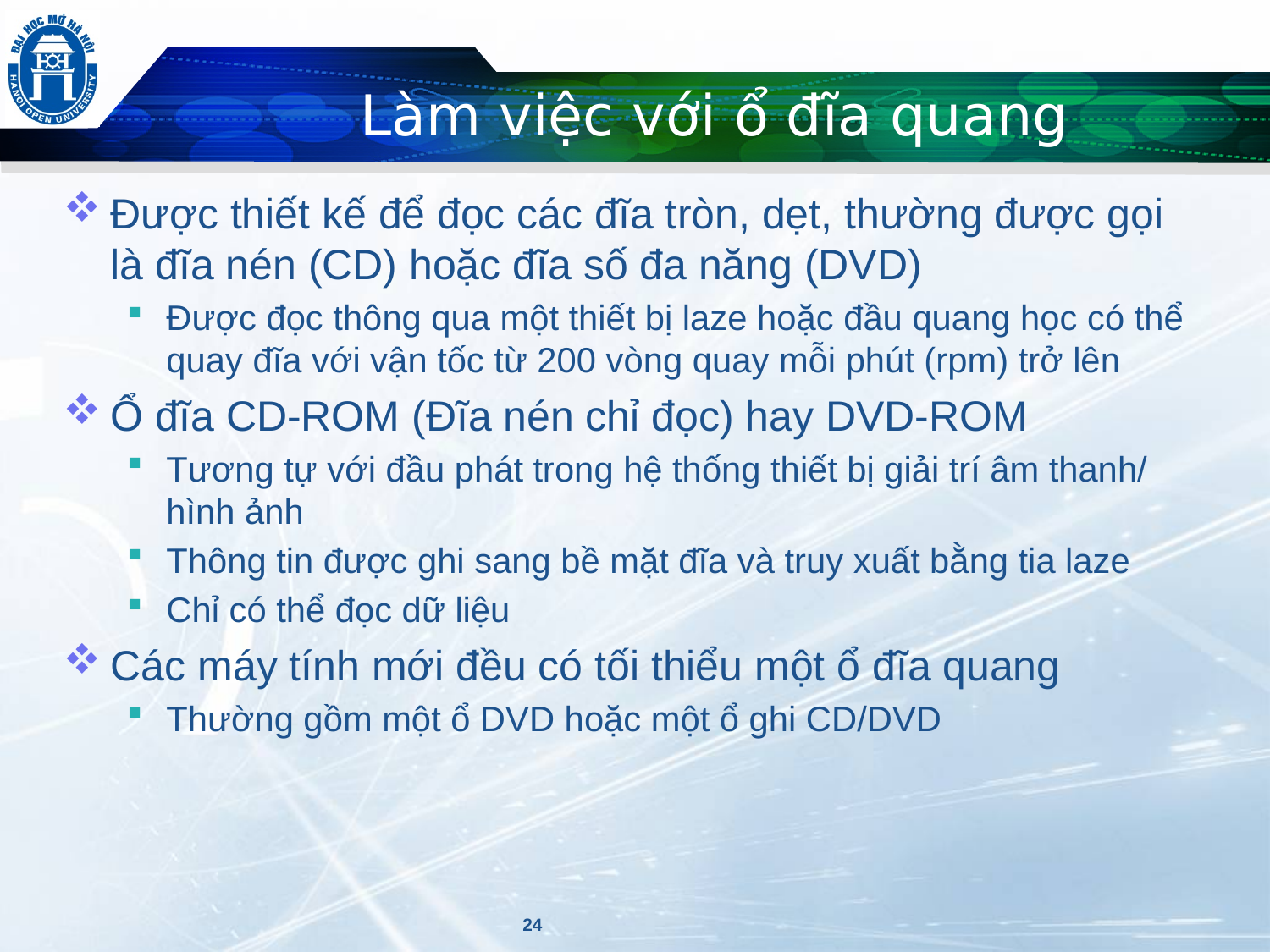

# Làm việc với ổ đĩa quang
Được thiết kế để đọc các đĩa tròn, dẹt, thường được gọi là đĩa nén (CD) hoặc đĩa số đa năng (DVD)
Được đọc thông qua một thiết bị laze hoặc đầu quang học có thể quay đĩa với vận tốc từ 200 vòng quay mỗi phút (rpm) trở lên
Ổ đĩa CD-ROM (Đĩa nén chỉ đọc) hay DVD-ROM
Tương tự với đầu phát trong hệ thống thiết bị giải trí âm thanh/
hình ảnh
Thông tin được ghi sang bề mặt đĩa và truy xuất bằng tia laze
Chỉ có thể đọc dữ liệu
Các máy tính mới đều có tối thiểu một ổ đĩa quang
Thường gồm một ổ DVD hoặc một ổ ghi CD/DVD
24